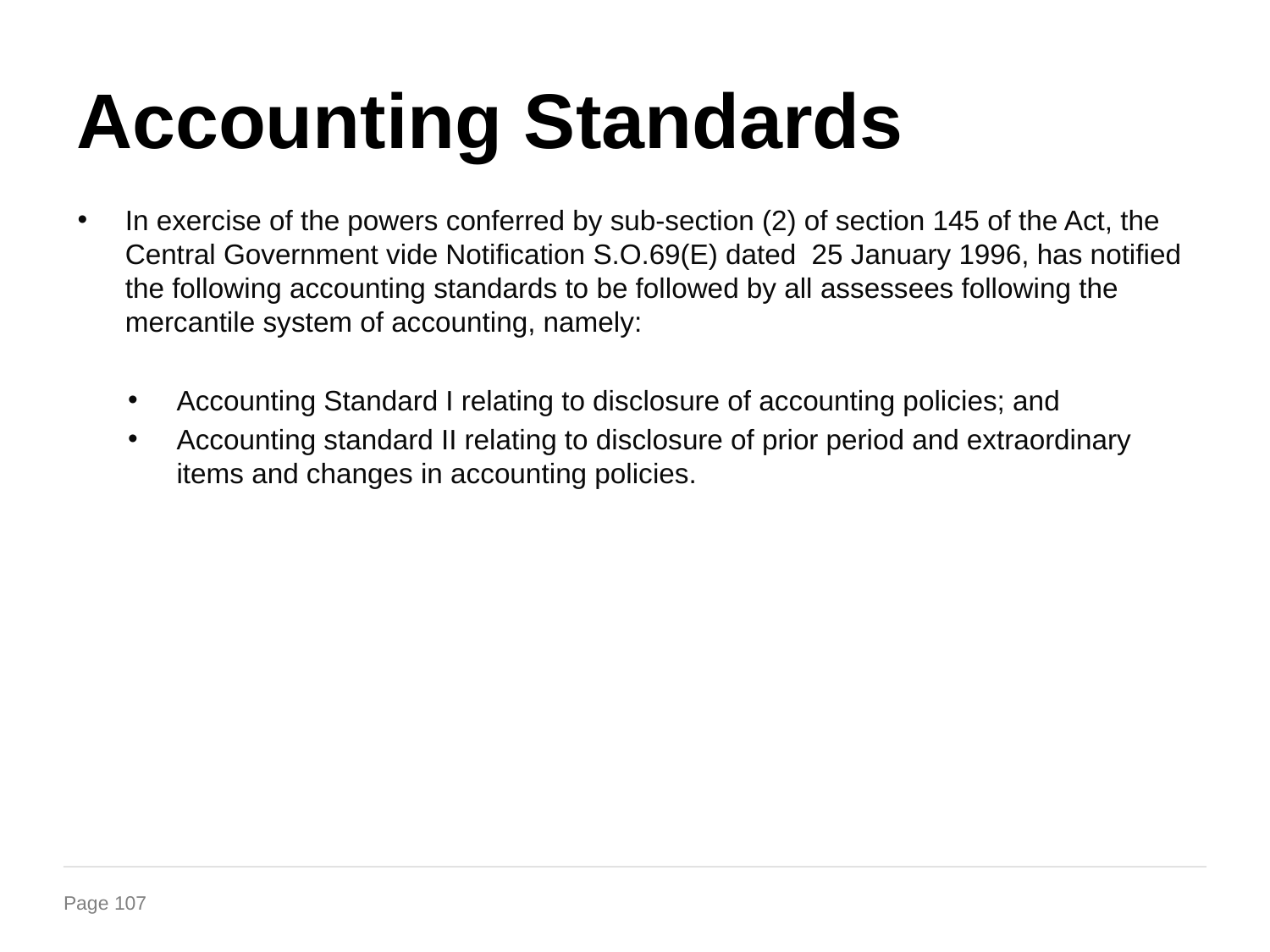

# Accounting Standards
In exercise of the powers conferred by sub-section (2) of section 145 of the Act, the Central Government vide Notification S.O.69(E) dated  25 January 1996, has notified the following accounting standards to be followed by all assessees following the mercantile system of accounting, namely:

Accounting Standard I relating to disclosure of accounting policies; and
Accounting standard II relating to disclosure of prior period and extraordinary items and changes in accounting policies.